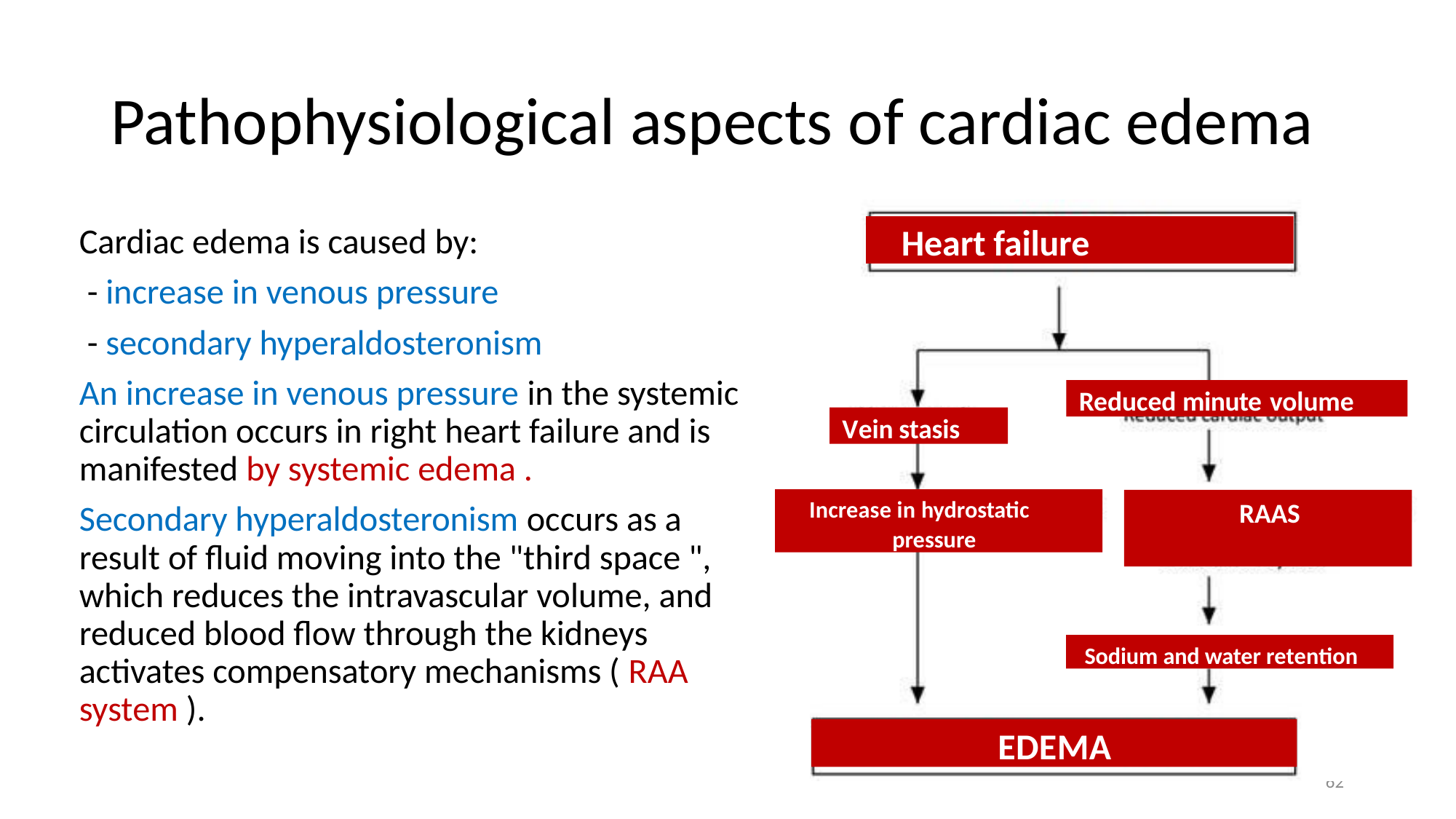

# Pathophysiological aspects of cardiac edema

Heart failure
Reduced minute volume
Vein stasis
Increase in hydrostatic pressure
RAAS

Sodium and water retention
EDEMA
Cardiac edema is caused by:
 - increase in venous pressure
 - secondary hyperaldosteronism
An increase in venous pressure in the systemic circulation occurs in right heart failure and is manifested by systemic edema .
Secondary hyperaldosteronism occurs as a result of fluid moving into the "third space ", which reduces the intravascular volume, and reduced blood flow through the kidneys activates compensatory mechanisms ( RAA system ).
62